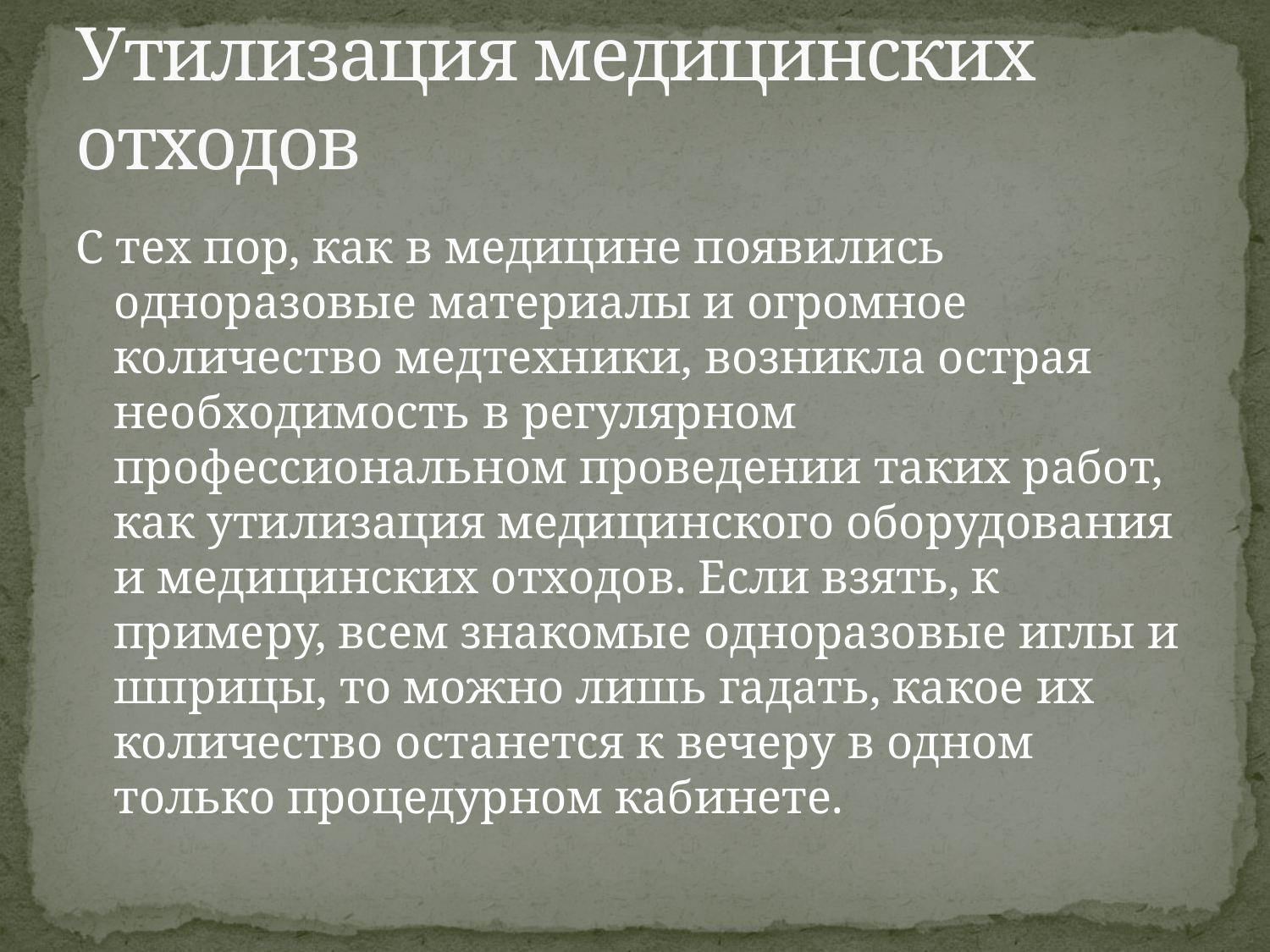

# Утилизация медицинских отходов
С тех пор, как в медицине появились одноразовые материалы и огромное количество медтехники, возникла острая необходимость в регулярном профессиональном проведении таких работ, как утилизация медицинского оборудования и медицинских отходов. Если взять, к примеру, всем знакомые одноразовые иглы и шприцы, то можно лишь гадать, какое их количество останется к вечеру в одном только процедурном кабинете.